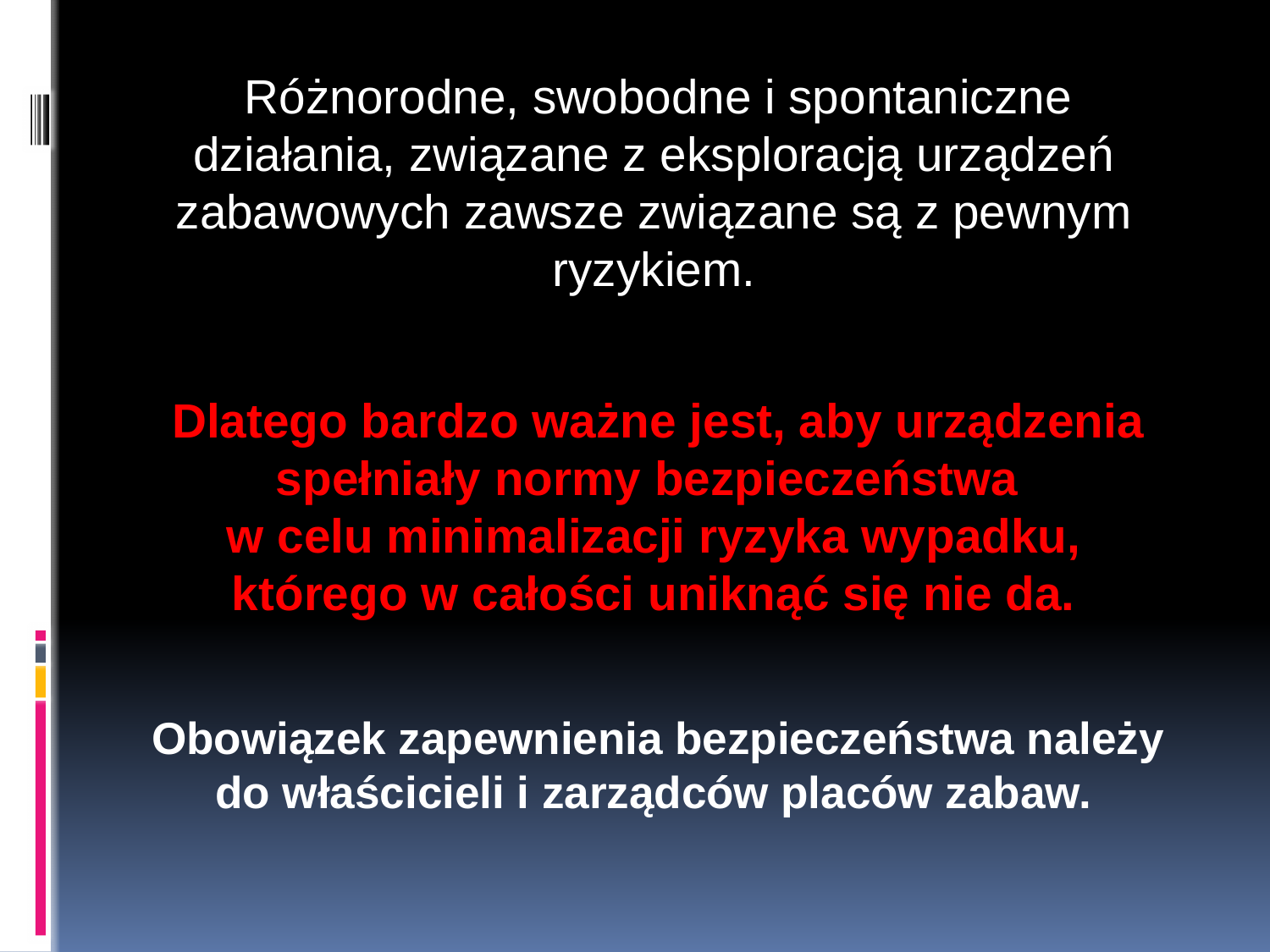

Różnorodne, swobodne i spontaniczne działania, związane z eksploracją urządzeń zabawowych zawsze związane są z pewnym ryzykiem.

Dlatego bardzo ważne jest, aby urządzenia spełniały normy bezpieczeństwa
w celu minimalizacji ryzyka wypadku, którego w całości uniknąć się nie da.

Obowiązek zapewnienia bezpieczeństwa należy do właścicieli i zarządców placów zabaw.